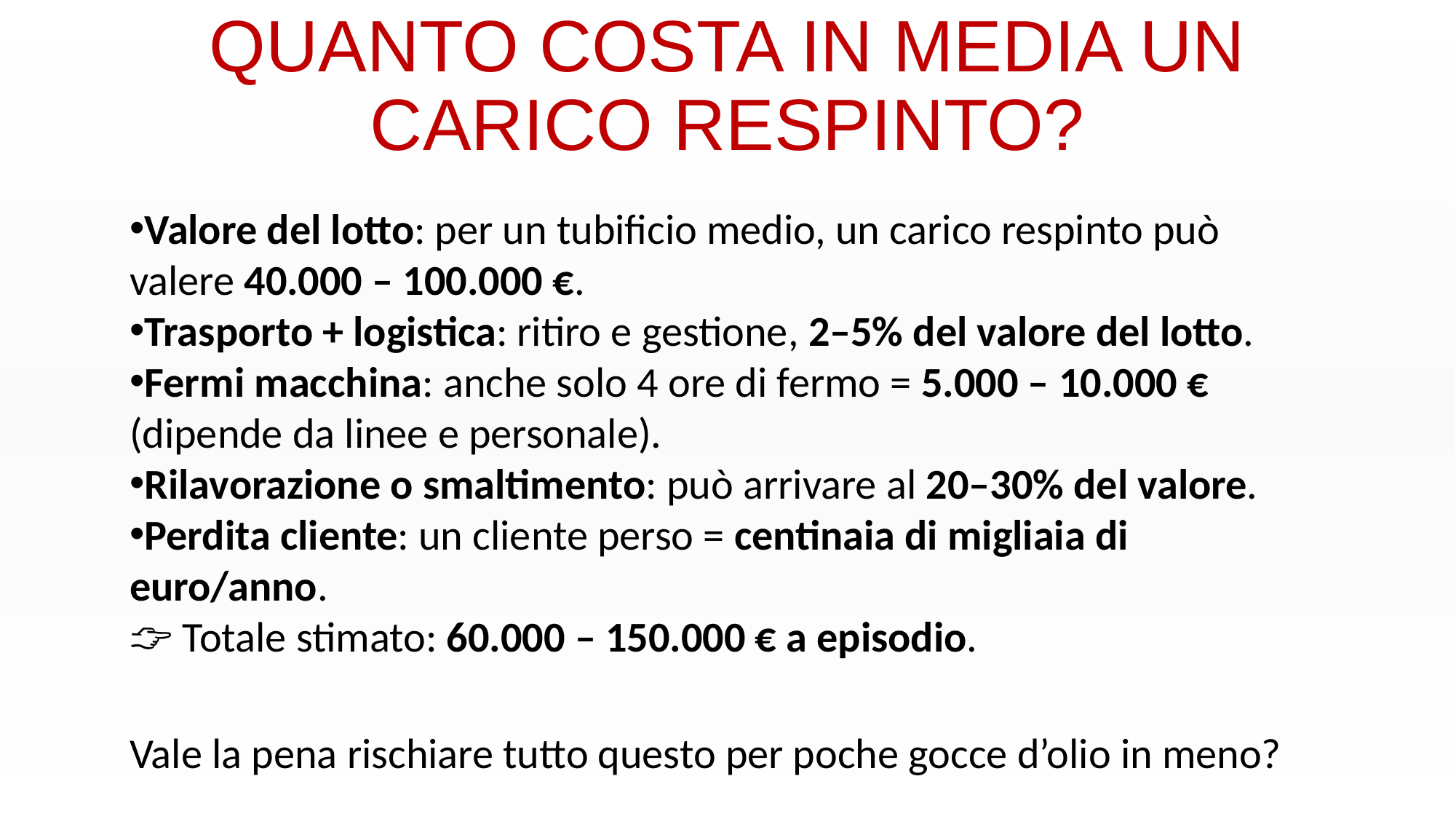

QUANTO COSTA IN MEDIA UN CARICO RESPINTO?
Valore del lotto: per un tubificio medio, un carico respinto può valere 40.000 – 100.000 €.
Trasporto + logistica: ritiro e gestione, 2–5% del valore del lotto.
Fermi macchina: anche solo 4 ore di fermo = 5.000 – 10.000 € (dipende da linee e personale).
Rilavorazione o smaltimento: può arrivare al 20–30% del valore.
Perdita cliente: un cliente perso = centinaia di migliaia di euro/anno.
👉 Totale stimato: 60.000 – 150.000 € a episodio.

Vale la pena rischiare tutto questo per poche gocce d’olio in meno?